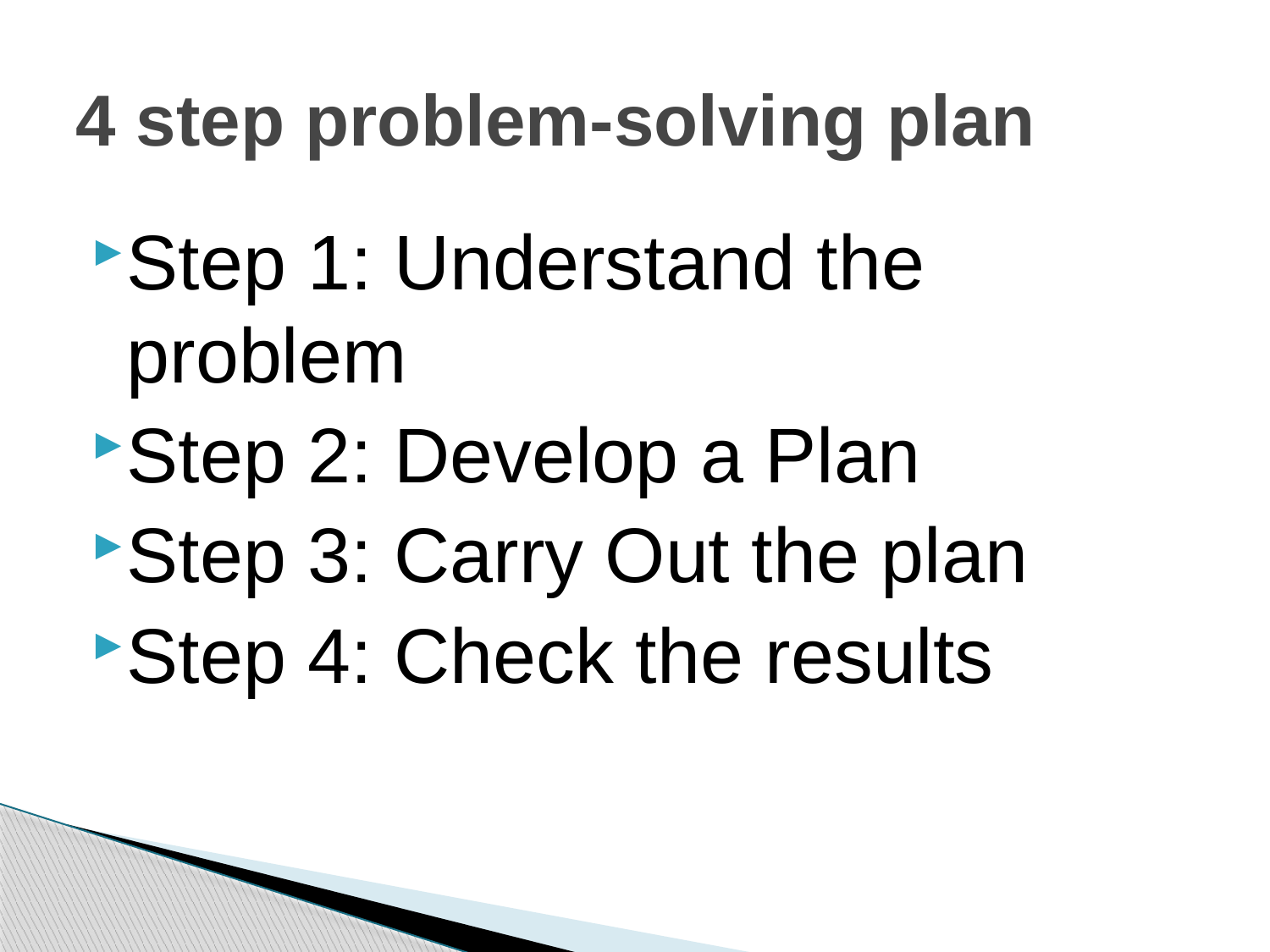

# 4 step problem-solving plan
Step 1: Understand the problem
Step 2: Develop a Plan
Step 3: Carry Out the plan
Step 4: Check the results